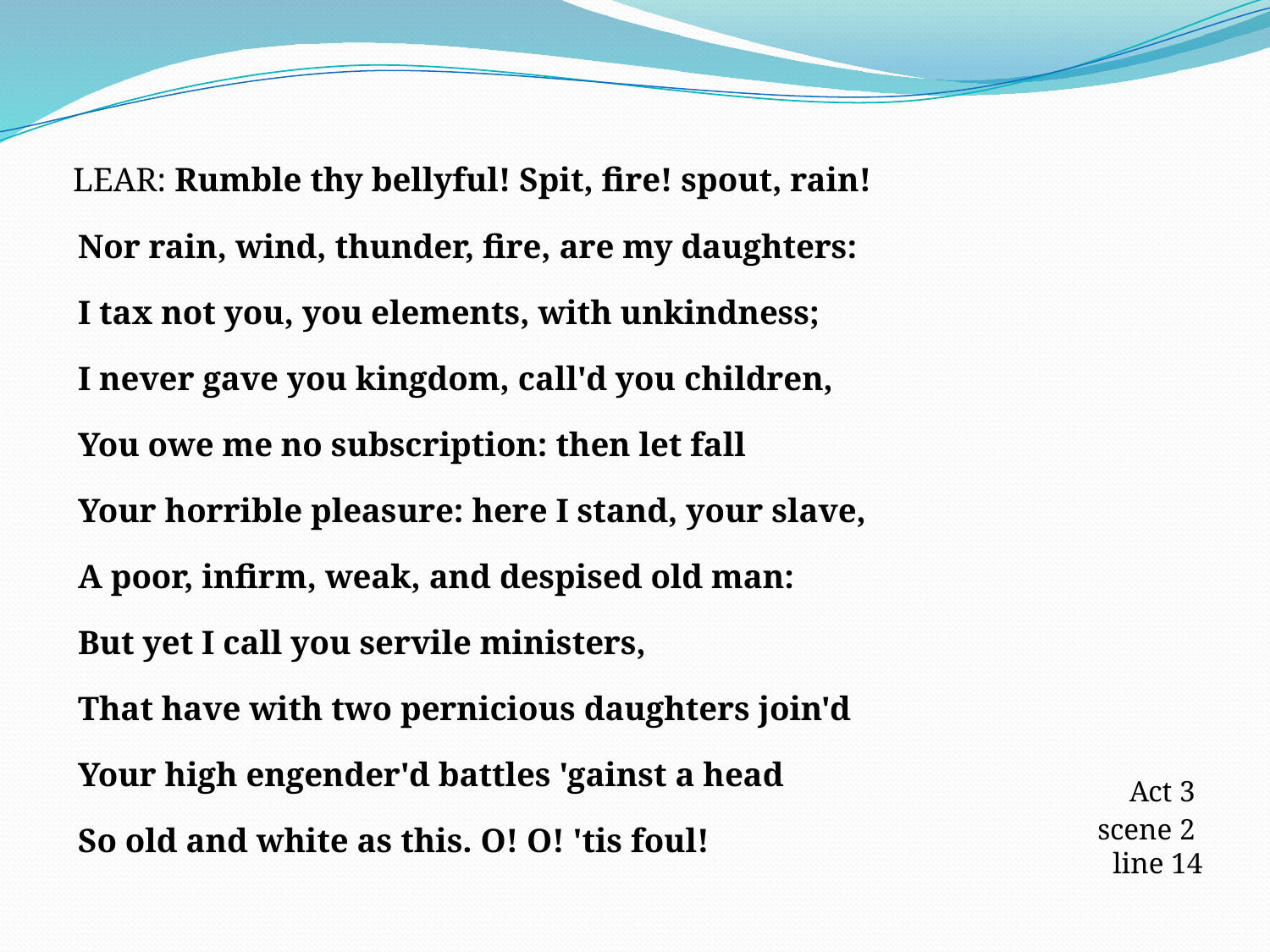

LEAR: Rumble thy bellyful! Spit, fire! spout, rain!
Nor rain, wind, thunder, fire, are my daughters:
I tax not you, you elements, with unkindness;
I never gave you kingdom, call'd you children,
You owe me no subscription: then let fall
Your horrible pleasure: here I stand, your slave,
A poor, infirm, weak, and despised old man:
But yet I call you servile ministers,
That have with two pernicious daughters join'd
Your high engender'd battles 'gainst a head
So old and white as this. O! O! 'tis foul!

 Act 3
scene 2
line 14